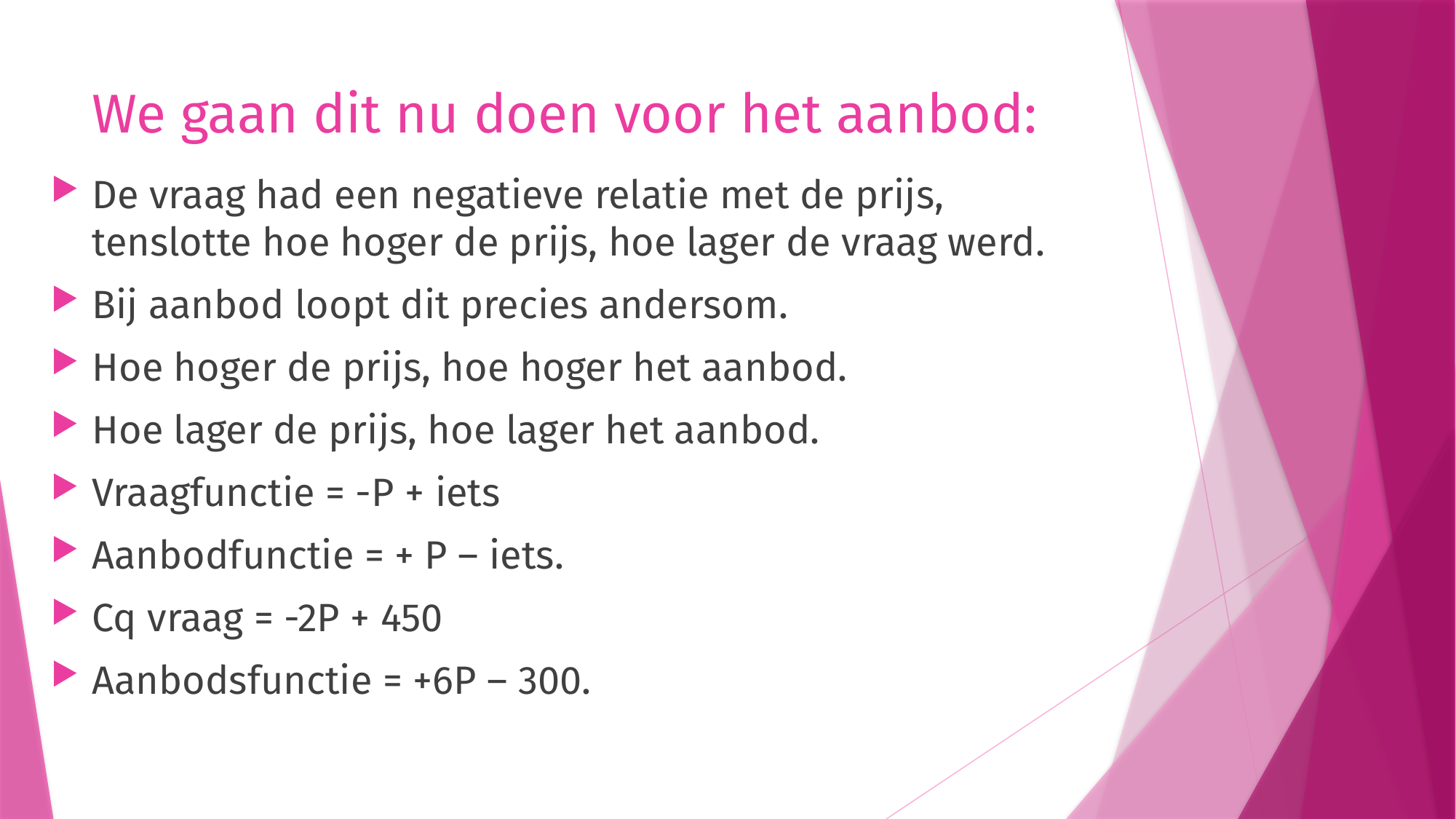

# We gaan dit nu doen voor het aanbod:
De vraag had een negatieve relatie met de prijs, tenslotte hoe hoger de prijs, hoe lager de vraag werd.
Bij aanbod loopt dit precies andersom.
Hoe hoger de prijs, hoe hoger het aanbod.
Hoe lager de prijs, hoe lager het aanbod.
Vraagfunctie = -P + iets
Aanbodfunctie = + P – iets.
Cq vraag = -2P + 450
Aanbodsfunctie = +6P – 300.